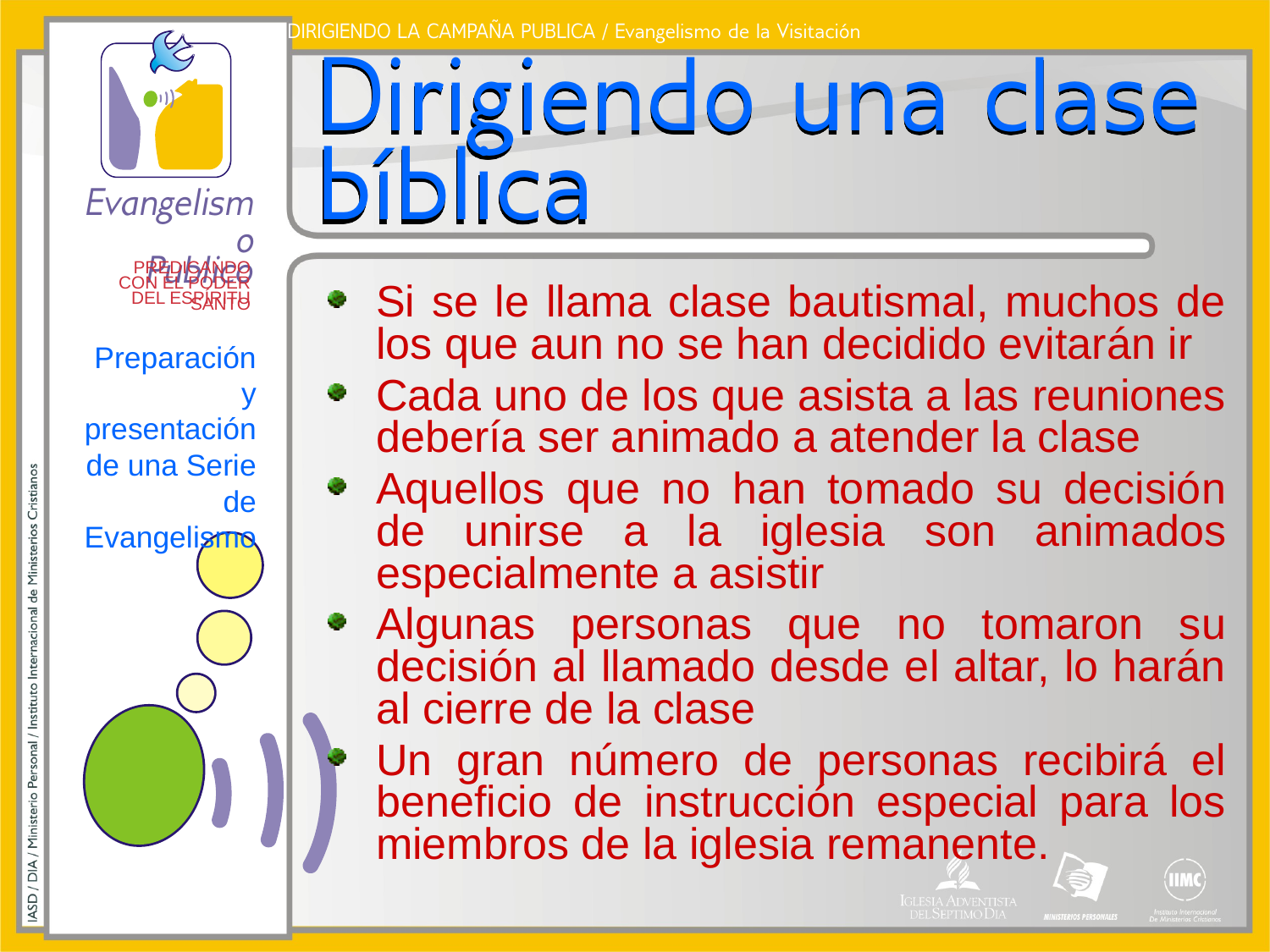

DIRIGIENDO LA CAMPAÑA PUBLICA / Evangelismo de la Visitación
# Dirigiendo una clase bíblica
Si se le llama clase bautismal, muchos de los que aun no se han decidido evitarán ir
Cada uno de los que asista a las reuniones debería ser animado a atender la clase
Aquellos que no han tomado su decisión de unirse a la iglesia son animados especialmente a asistir
Algunas personas que no tomaron su decisión al llamado desde el altar, lo harán al cierre de la clase
Un gran número de personas recibirá el beneficio de instrucción especial para los miembros de la iglesia remanente.